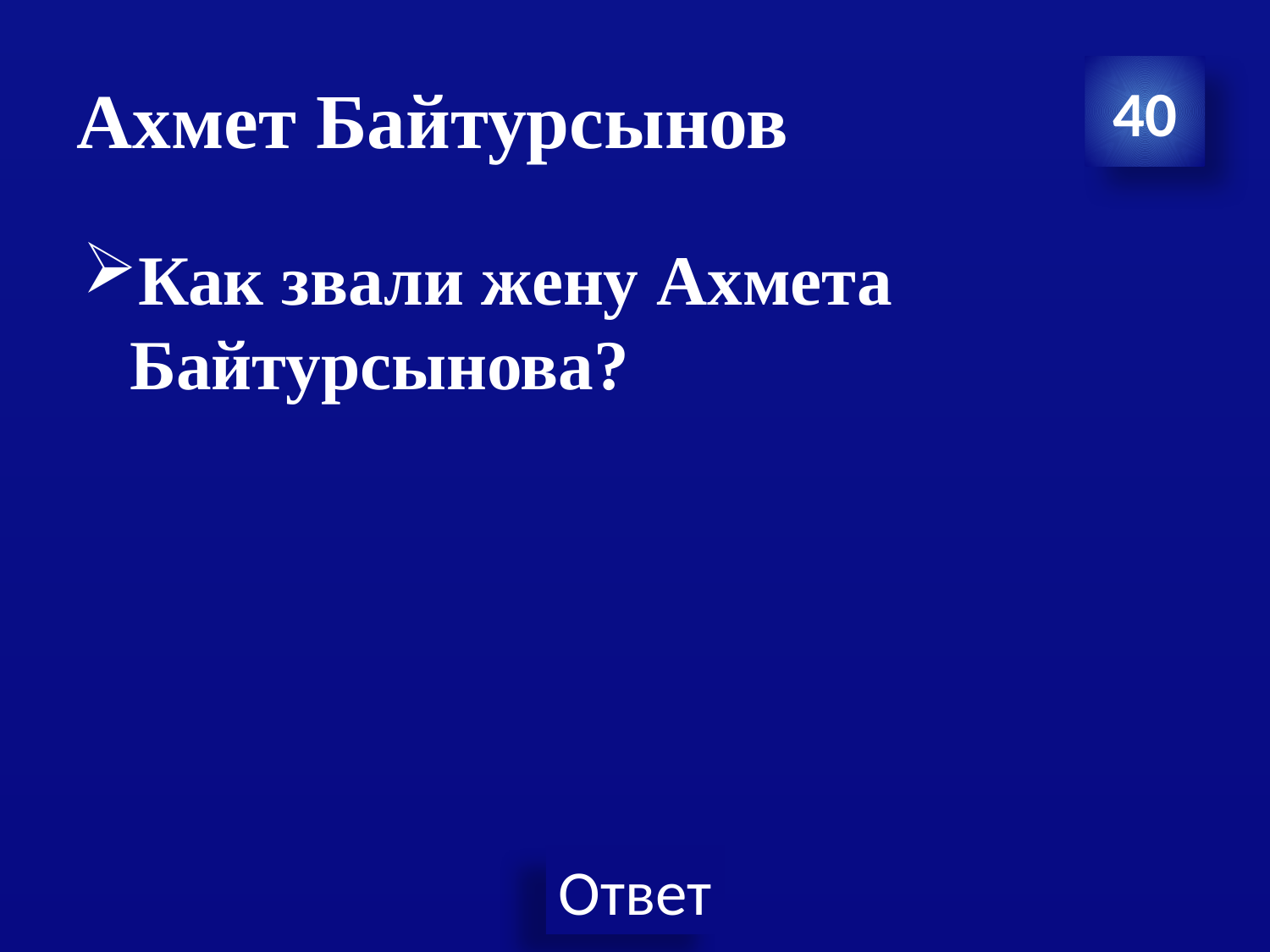

# Ахмет Байтурсынов
40
Как звали жену Ахмета Байтурсынова?